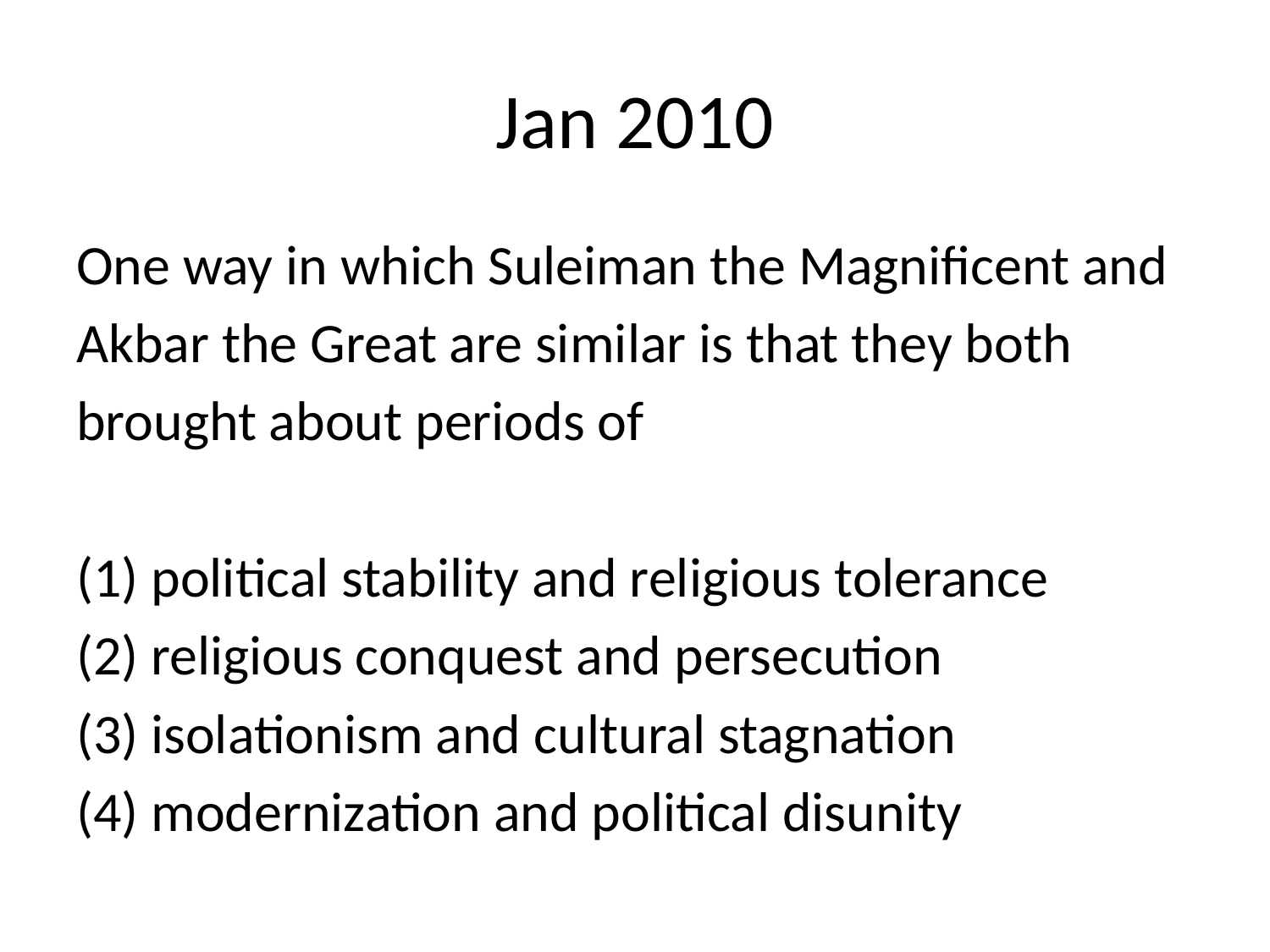

# Jan 2010
One way in which Suleiman the Magnificent and
Akbar the Great are similar is that they both
brought about periods of

(1) political stability and religious tolerance
(2) religious conquest and persecution
(3) isolationism and cultural stagnation
(4) modernization and political disunity